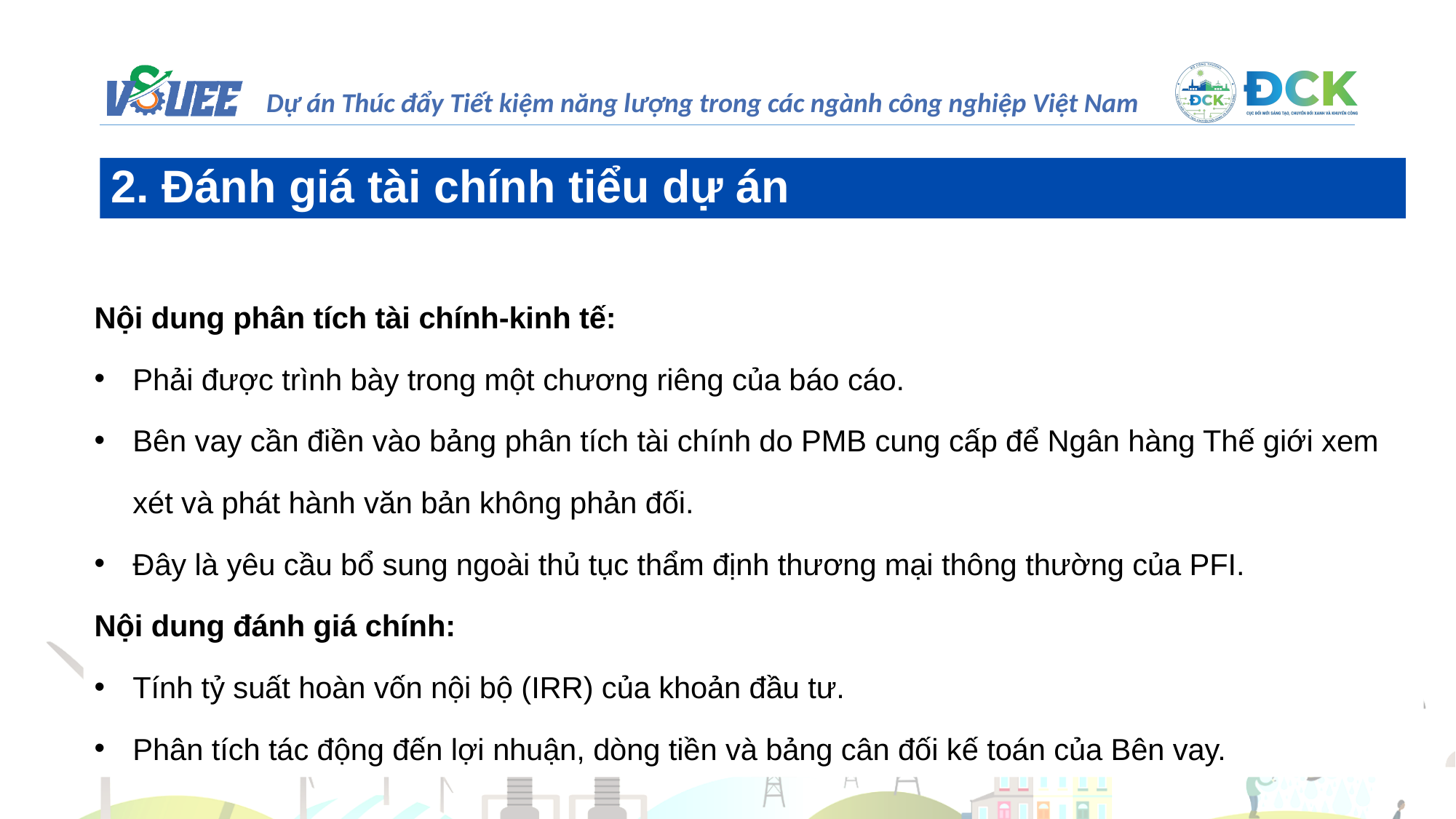

2. Đánh giá tài chính tiểu dự án
Nội dung phân tích tài chính-kinh tế:
Phải được trình bày trong một chương riêng của báo cáo.
Bên vay cần điền vào bảng phân tích tài chính do PMB cung cấp để Ngân hàng Thế giới xem xét và phát hành văn bản không phản đối.
Đây là yêu cầu bổ sung ngoài thủ tục thẩm định thương mại thông thường của PFI.
Nội dung đánh giá chính:
Tính tỷ suất hoàn vốn nội bộ (IRR) của khoản đầu tư.
Phân tích tác động đến lợi nhuận, dòng tiền và bảng cân đối kế toán của Bên vay.